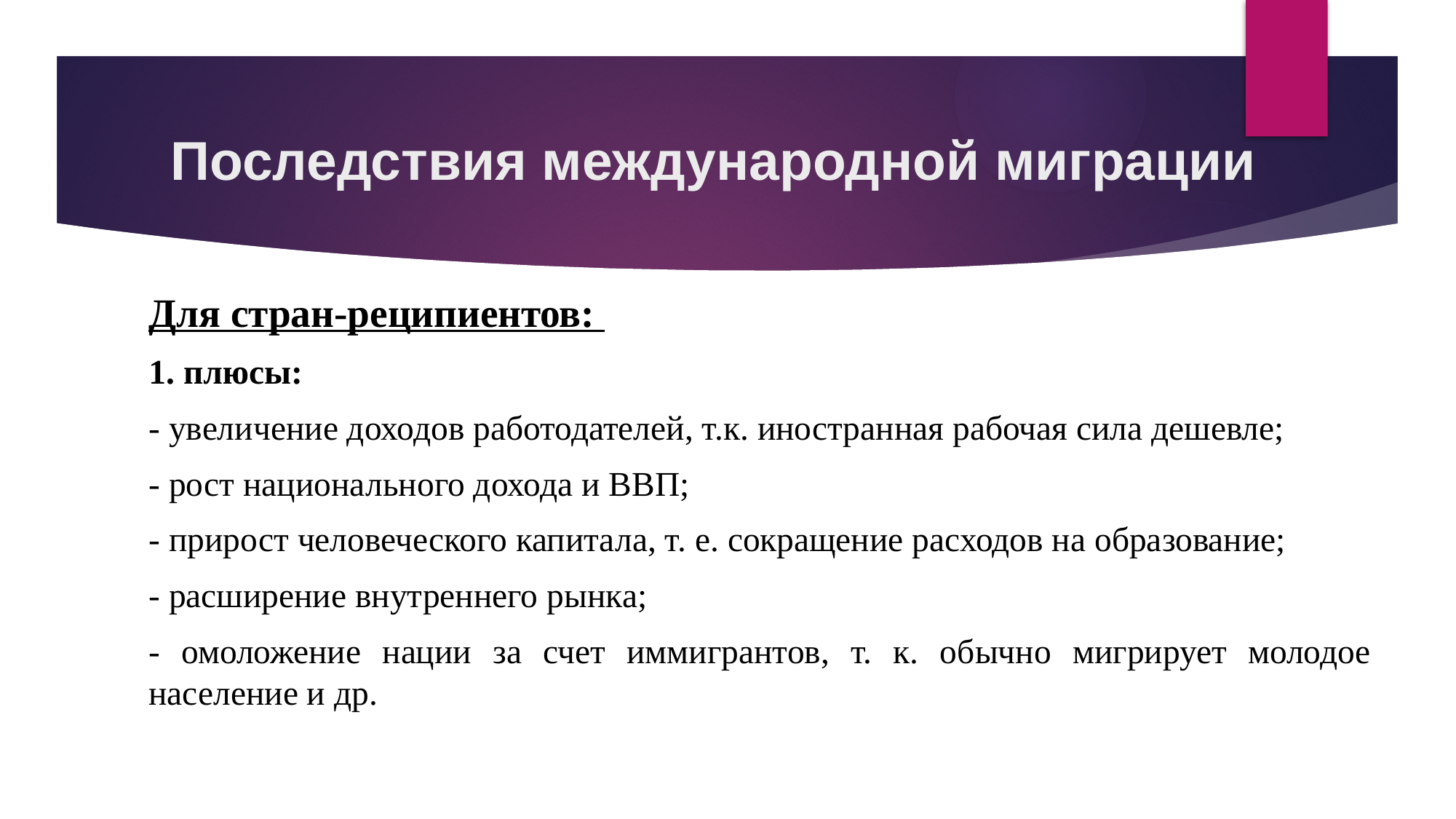

# Последствия международной миграции
Для стран-реципиентов:
1. плюсы:
- увеличение доходов работодателей, т.к. иностранная рабочая сила дешевле;
- рост национального дохода и ВВП;
- прирост человеческого капитала, т. е. сокращение расходов на образование;
- расширение внутреннего рынка;
- омоложение нации за счет иммигрантов, т. к. обычно мигрирует молодое население и др.